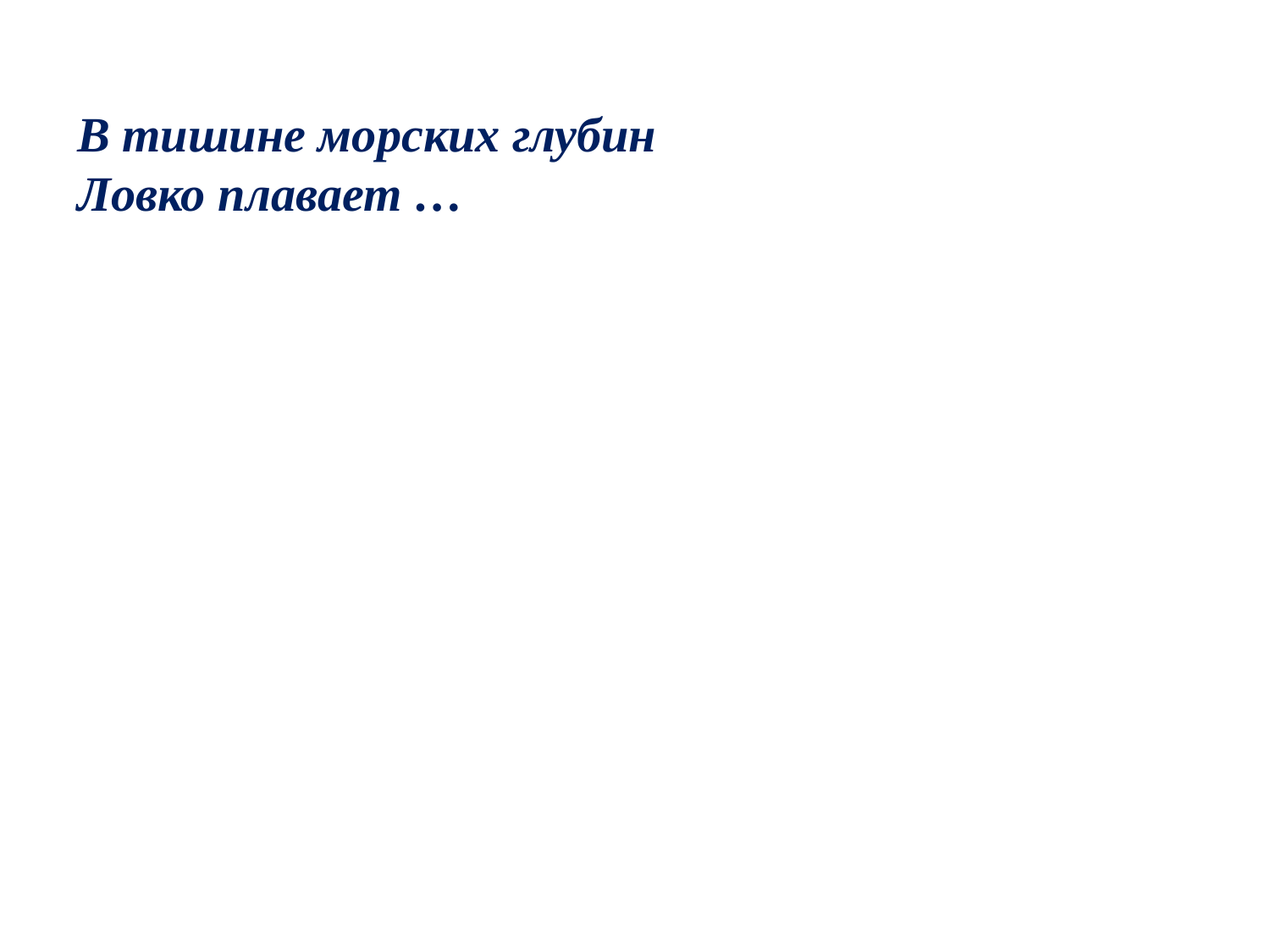

#
В тишине морских глубин
Ловко плавает …